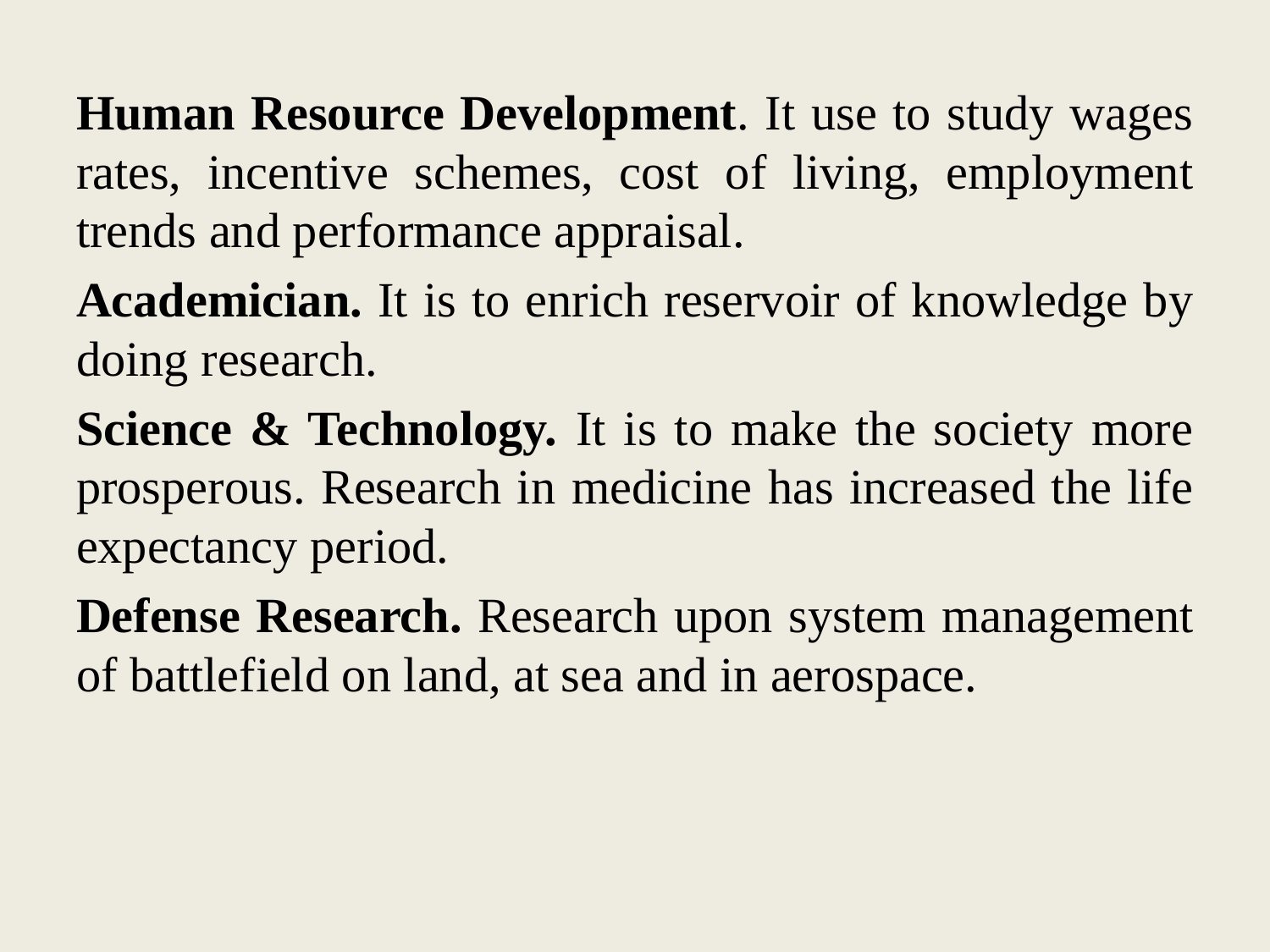

Human Resource Development. It use to study wages rates, incentive schemes, cost of living, employment trends and performance appraisal.
Academician. It is to enrich reservoir of knowledge by doing research.
Science & Technology. It is to make the society more prosperous. Research in medicine has increased the life expectancy period.
Defense Research. Research upon system management of battlefield on land, at sea and in aerospace.